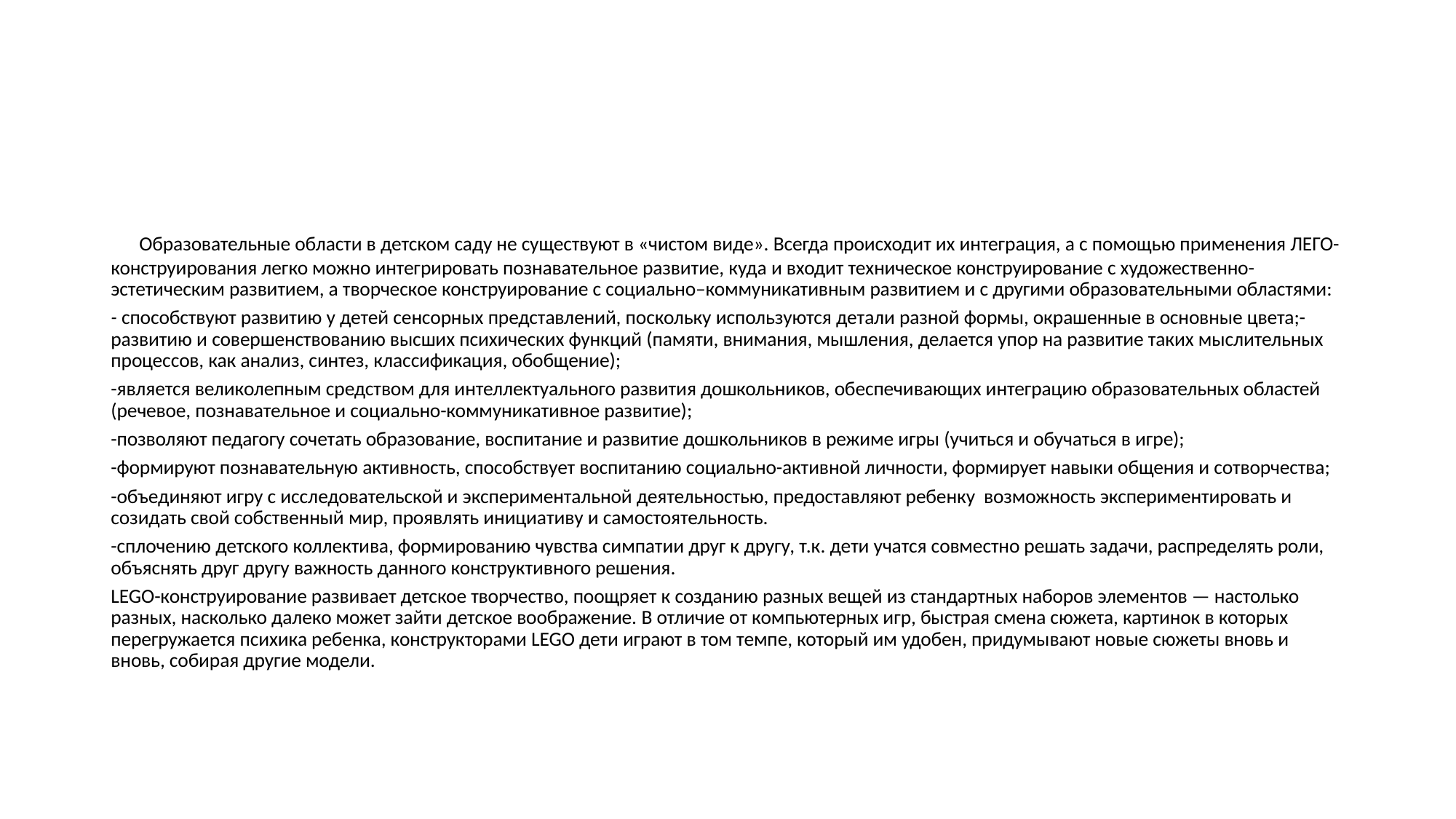

#
    Образовательные области в детском саду не существуют в «чистом виде». Всегда происходит их интеграция, а с помощью применения ЛЕГО-конструирования легко можно интегрировать познавательное развитие, куда и входит техническое конструирование с художественно-эстетическим развитием, а творческое конструирование с социально–коммуникативным развитием и с другими образовательными областями:
- способствуют развитию у детей сенсорных представлений, поскольку используются детали разной формы, окрашенные в основные цвета;- развитию и совершенствованию высших психических функций (памяти, внимания, мышления, делается упор на развитие таких мыслительных процессов, как анализ, синтез, классификация, обобщение);
-является великолепным средством для интеллектуального развития дошкольников, обеспечивающих интеграцию образовательных областей (речевое, познавательное и социально-коммуникативное развитие);
-позволяют педагогу сочетать образование, воспитание и развитие дошкольников в режиме игры (учиться и обучаться в игре);
-формируют познавательную активность, способствует воспитанию социально-активной личности, формирует навыки общения и сотворчества;
-объединяют игру с исследовательской и экспериментальной деятельностью, предоставляют ребенку  возможность экспериментировать и созидать свой собственный мир, проявлять инициативу и самостоятельность.
-сплочению детского коллектива, формированию чувства симпатии друг к другу, т.к. дети учатся совместно решать задачи, распределять роли, объяснять друг другу важность данного конструктивного решения.
LEGO-конструирование развивает детское творчество, поощряет к созданию разных вещей из стандартных наборов элементов — настолько разных, насколько далеко может зайти детское воображение. В отличие от компьютерных игр, быстрая смена сюжета, картинок в которых перегружается психика ребенка, конструкторами LEGO дети играют в том темпе, который им удобен, придумывают новые сюжеты вновь и вновь, собирая другие модели.